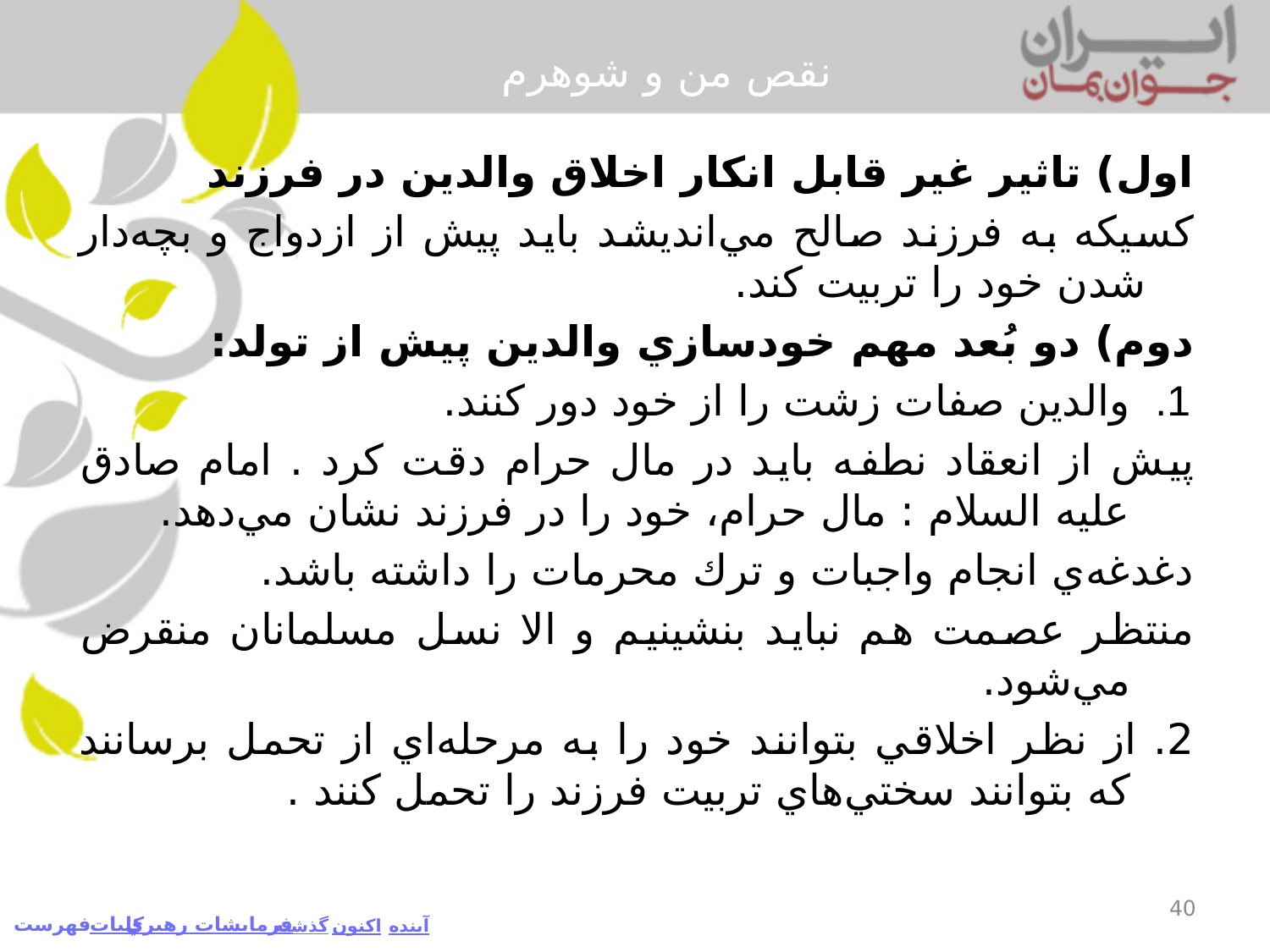

# نقص من و شوهرم
اول) تاثير غير قابل انكار اخلاق والدين در فرزند
كسيكه به فرزند صالح مي‌انديشد بايد پيش از ازدواج و بچه‌دار شدن خود را تربيت كند.
دوم) دو بُعد مهم خودسازي والدين پيش از تولد:
والدين صفات زشت را از خود دور كنند.
	پيش از انعقاد نطفه بايد در مال حرام دقت كرد . امام صادق عليه السلام : مال حرام، خود را در فرزند نشان مي‌دهد.
	دغدغه‌ي انجام واجبات و ترك محرمات را داشته باشد.
	منتظر عصمت هم نبايد بنشينيم و الا نسل مسلمانان منقرض مي‌شود.
2. 	از نظر اخلاقي بتوانند خود را به مرحله‌اي از تحمل برسانند كه بتوانند سختي‌هاي تربيت فرزند را تحمل كنند .

40